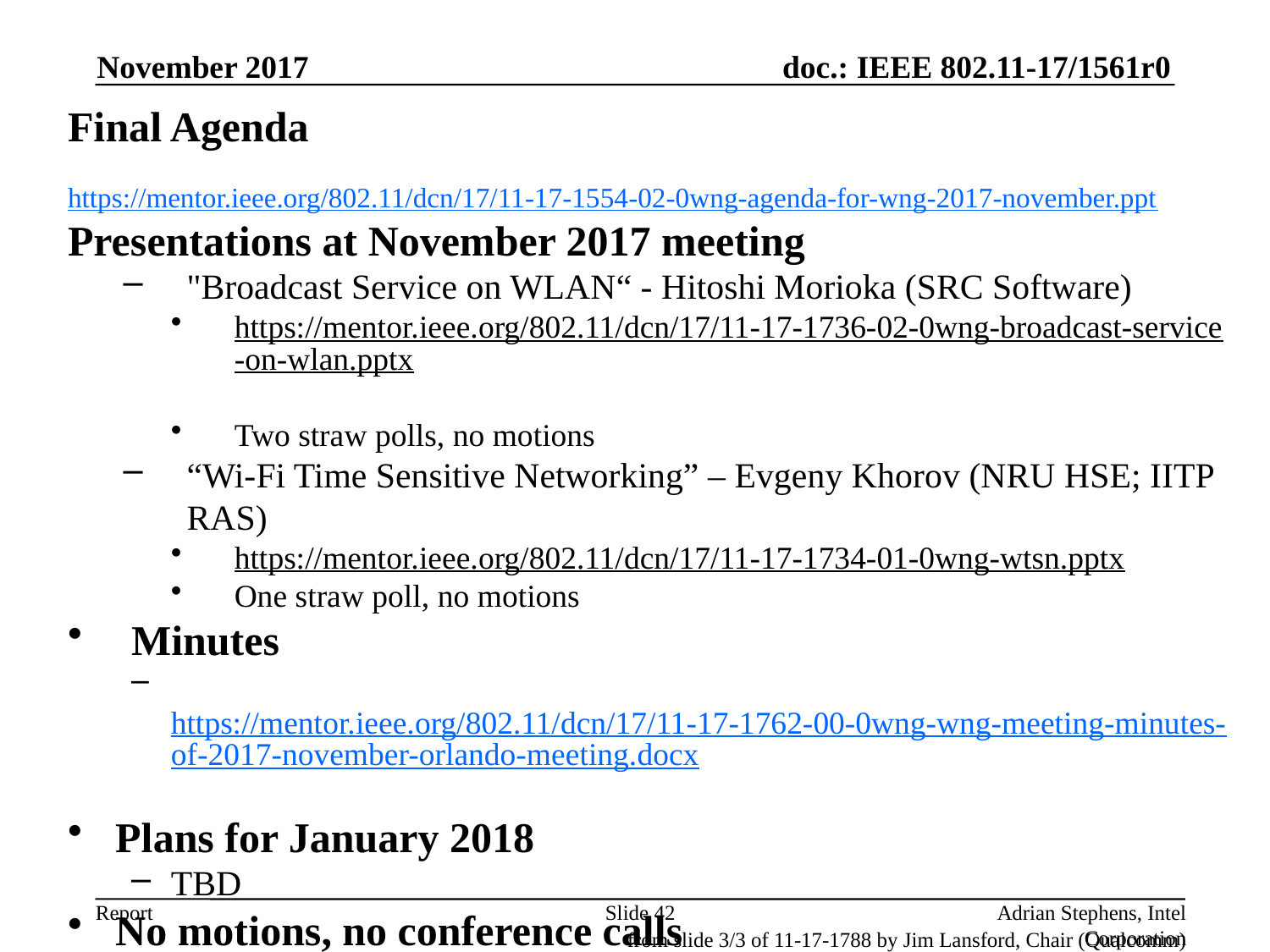

November 2017
Final Agenda
	https://mentor.ieee.org/802.11/dcn/17/11-17-1554-02-0wng-agenda-for-wng-2017-november.ppt
Presentations at November 2017 meeting
"Broadcast Service on WLAN“ - Hitoshi Morioka (SRC Software)
https://mentor.ieee.org/802.11/dcn/17/11-17-1736-02-0wng-broadcast-service-on-wlan.pptx
Two straw polls, no motions
“Wi-Fi Time Sensitive Networking” – Evgeny Khorov (NRU HSE; IITP RAS)
https://mentor.ieee.org/802.11/dcn/17/11-17-1734-01-0wng-wtsn.pptx
One straw poll, no motions
Minutes
  https://mentor.ieee.org/802.11/dcn/17/11-17-1762-00-0wng-wng-meeting-minutes-of-2017-november-orlando-meeting.docx
Plans for January 2018
TBD
No motions, no conference calls

Slide 42
Adrian Stephens, Intel Corporation
from slide 3/3 of 11-17-1788 by Jim Lansford, Chair (Qualcomm)